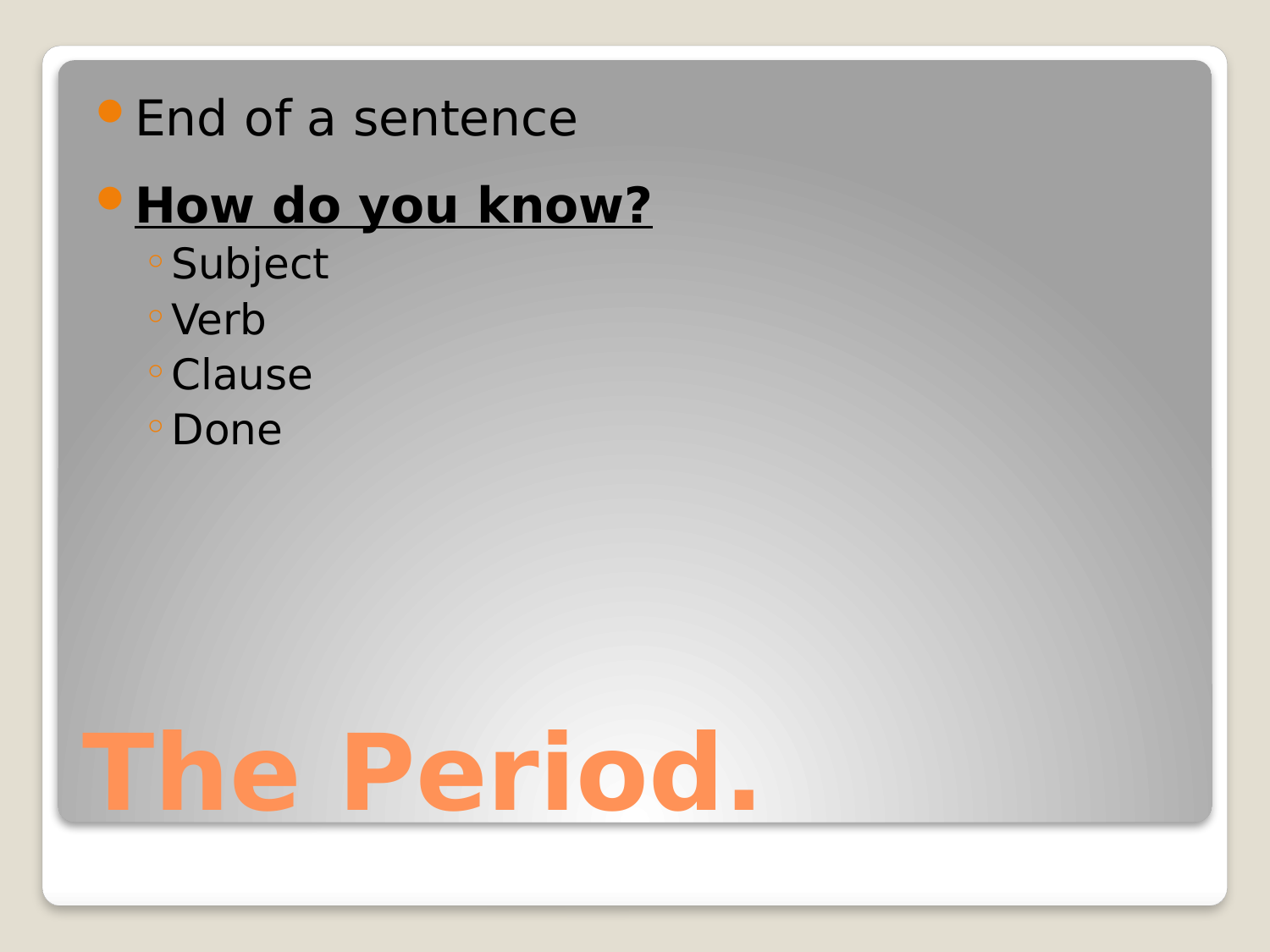

End of a sentence

How do you know?
Subject
Verb
Clause
Done

# The Period.